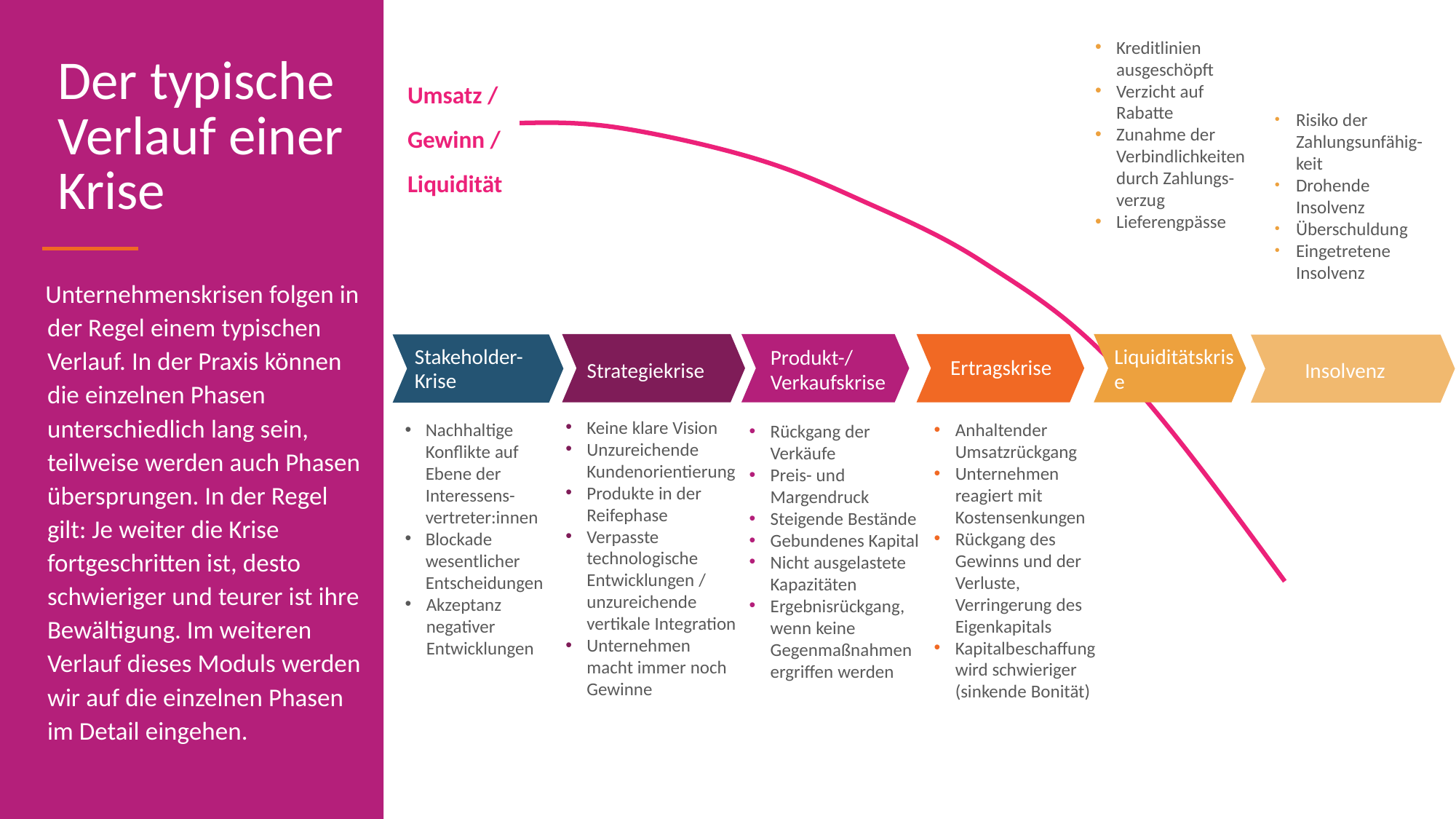

Kreditlinien ausgeschöpft
Verzicht auf Rabatte
Zunahme der Verbindlichkeiten durch Zahlungs-verzug
Lieferengpässe
Der typische Verlauf einer Krise
Umsatz /
Gewinn /
Liquidität
Risiko der Zahlungsunfähig-keit
Drohende Insolvenz
Überschuldung
Eingetretene Insolvenz

Unternehmenskrisen folgen in der Regel einem typischen Verlauf. In der Praxis können die einzelnen Phasen unterschiedlich lang sein, teilweise werden auch Phasen übersprungen. In der Regel gilt: Je weiter die Krise fortgeschritten ist, desto schwieriger und teurer ist ihre Bewältigung. Im weiteren Verlauf dieses Moduls werden wir auf die einzelnen Phasen im Detail eingehen.

Stakeholder-Krise
Produkt-/ Verkaufskrise
Ertragskrise
Liquiditätskrise
Strategiekrise
Insolvenz
Keine klare Vision
Unzureichende Kundenorientierung
Produkte in der Reifephase
Verpasste technologische Entwicklungen / unzureichende vertikale Integration
Unternehmen macht immer noch Gewinne

Nachhaltige Konflikte auf
Ebene der Interessens-vertreter:innen
Blockade wesentlicher Entscheidungen
Akzeptanz negativer Entwicklungen

Anhaltender Umsatzrückgang
Unternehmen reagiert mit Kostensenkungen
Rückgang des Gewinns und der Verluste, Verringerung des Eigenkapitals
Kapitalbeschaffung wird schwieriger (sinkende Bonität)
Rückgang der Verkäufe
Preis- und Margendruck
Steigende Bestände
Gebundenes Kapital
Nicht ausgelastete Kapazitäten
Ergebnisrückgang, wenn keine Gegenmaßnahmen ergriffen werden